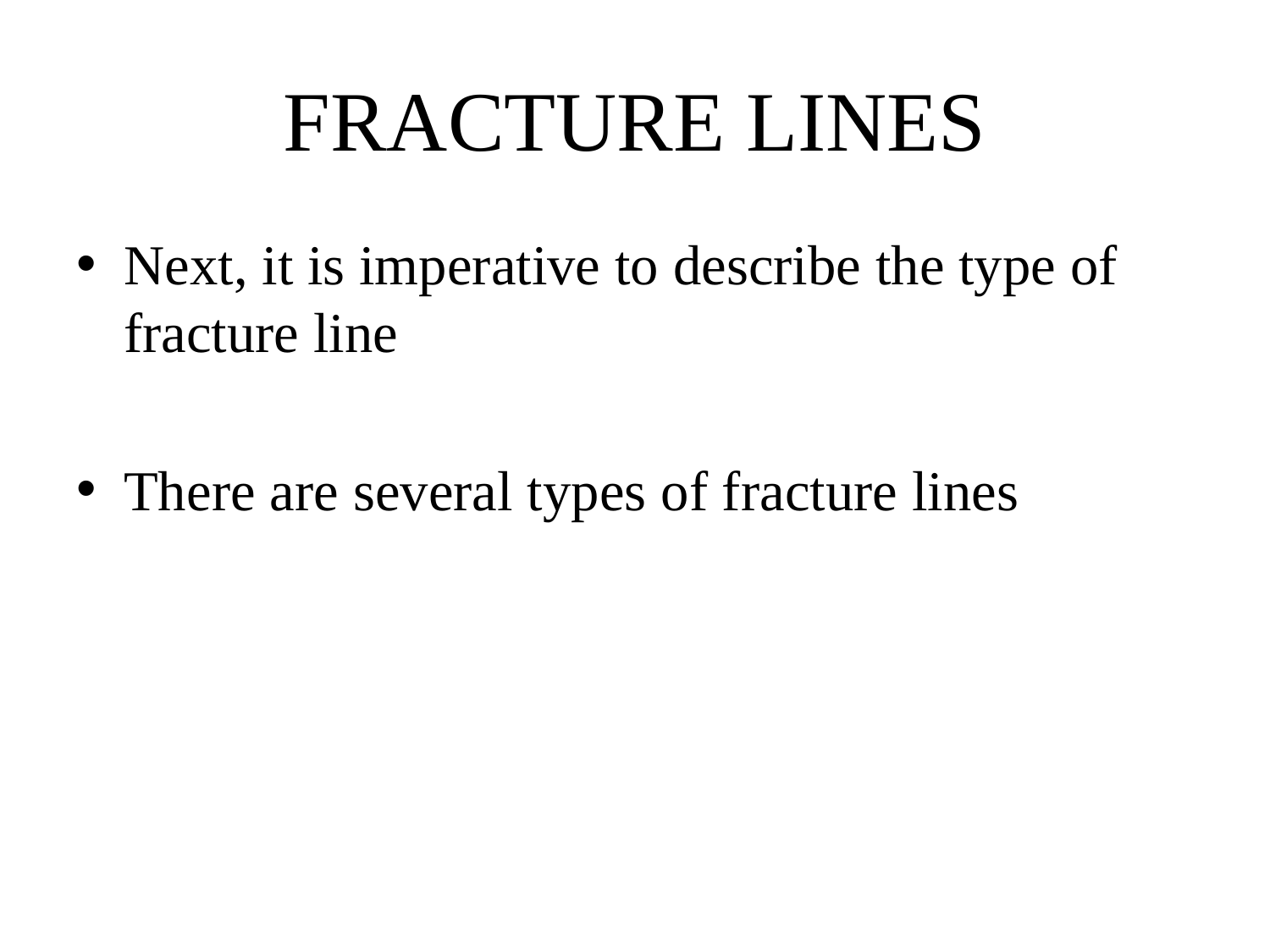

# FRACTURE LINES
Next, it is imperative to describe the type of fracture line

There are several types of fracture lines